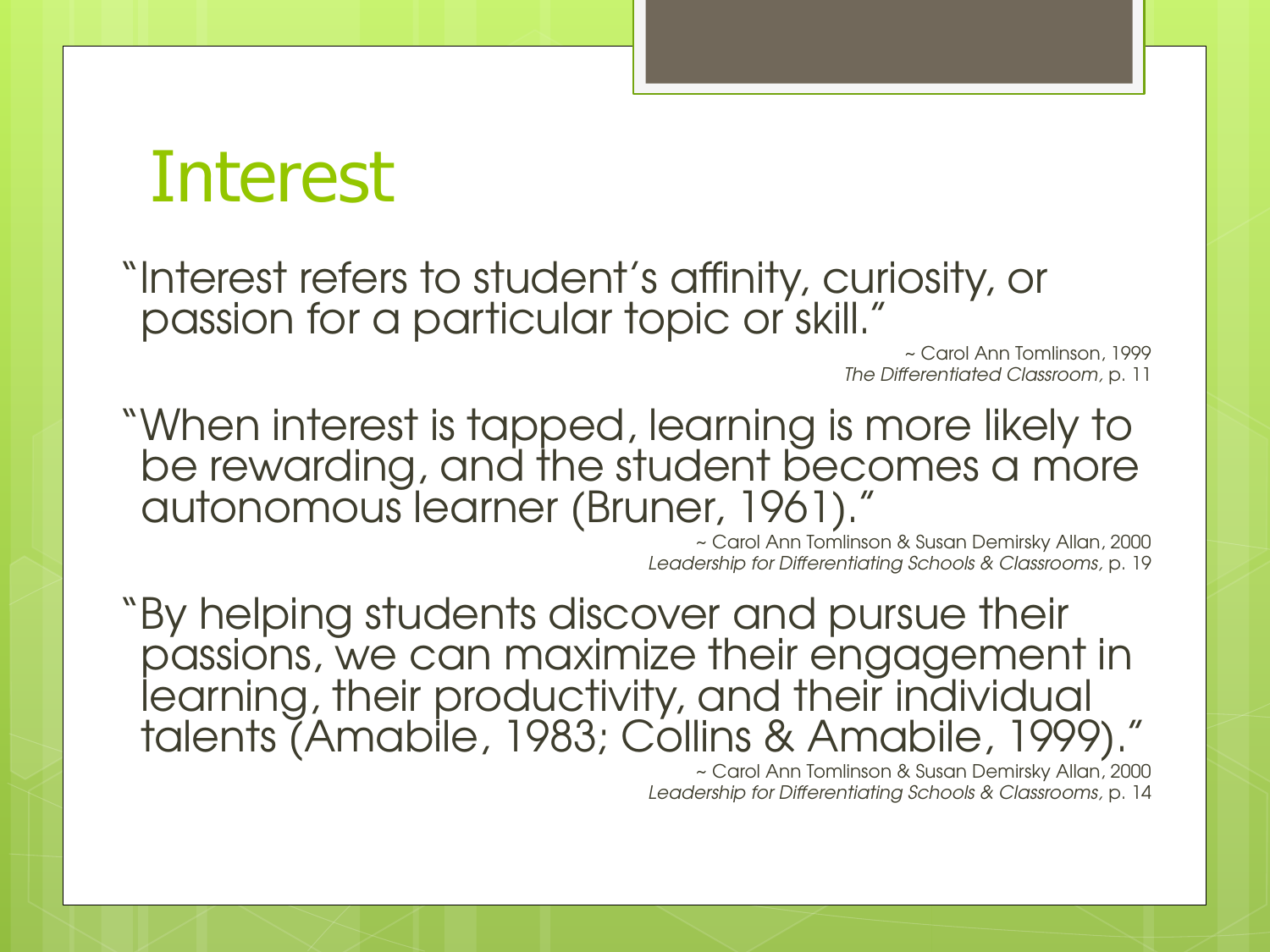

# Interest
“Interest refers to student’s affinity, curiosity, or passion for a particular topic or skill.”
~ Carol Ann Tomlinson, 1999
The Differentiated Classroom, p. 11

“When interest is tapped, learning is more likely to be rewarding, and the student becomes a more autonomous learner (Bruner, 1961).”
~ Carol Ann Tomlinson & Susan Demirsky Allan, 2000
Leadership for Differentiating Schools & Classrooms, p. 19

“By helping students discover and pursue their passions, we can maximize their engagement in learning, their productivity, and their individual talents (Amabile, 1983; Collins & Amabile, 1999).”
~ Carol Ann Tomlinson & Susan Demirsky Allan, 2000
Leadership for Differentiating Schools & Classrooms, p. 14